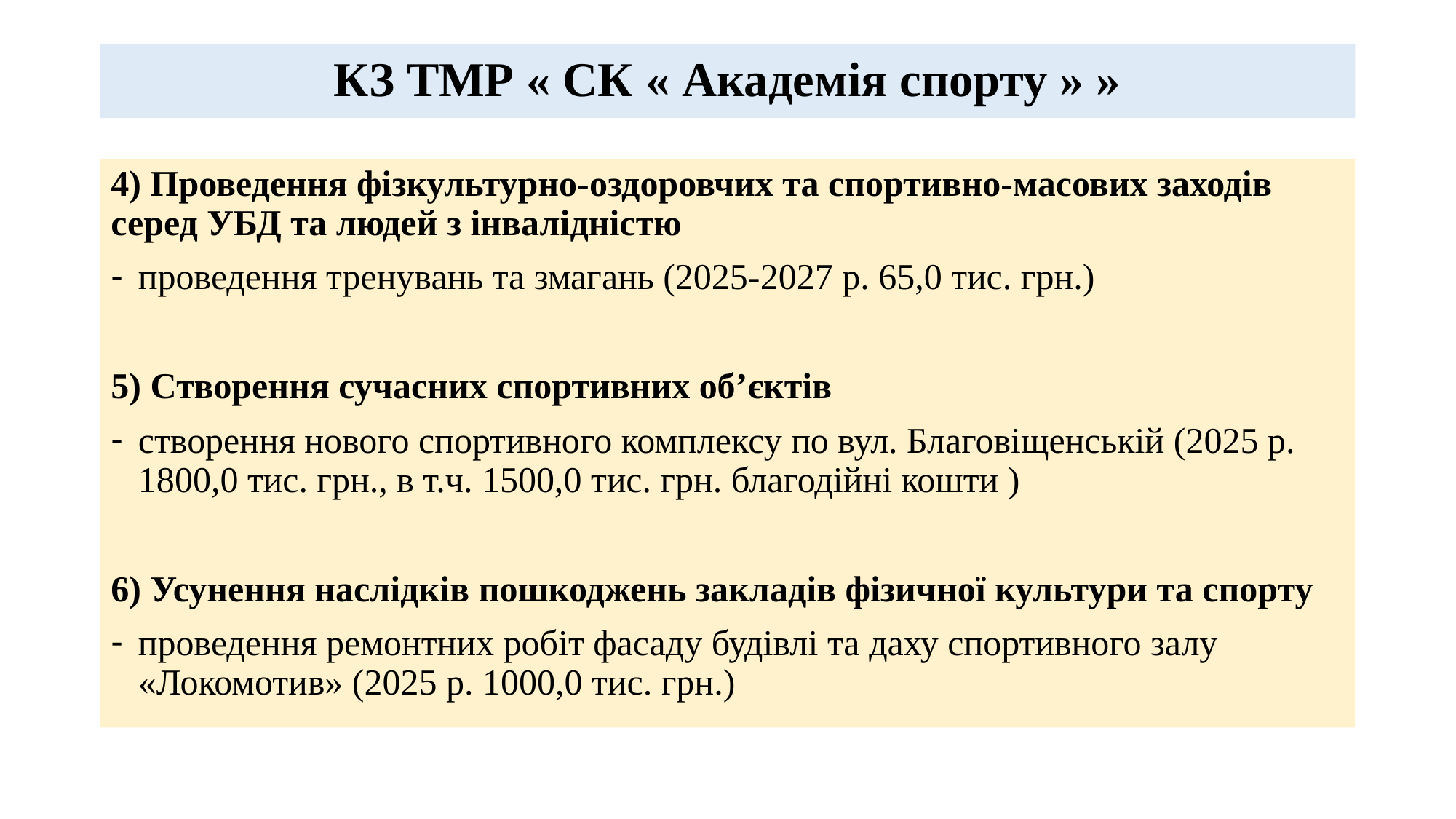

# КЗ ТМР « СК « Академія спорту » »
4) Проведення фізкультурно-оздоровчих та спортивно-масових заходів серед УБД та людей з інвалідністю
проведення тренувань та змагань (2025-2027 р. 65,0 тис. грн.)

5) Створення сучасних спортивних об’єктів
створення нового спортивного комплексу по вул. Благовіщенській (2025 р. 1800,0 тис. грн., в т.ч. 1500,0 тис. грн. благодійні кошти )

6) Усунення наслідків пошкоджень закладів фізичної культури та спорту
проведення ремонтних робіт фасаду будівлі та даху спортивного залу «Локомотив» (2025 р. 1000,0 тис. грн.)